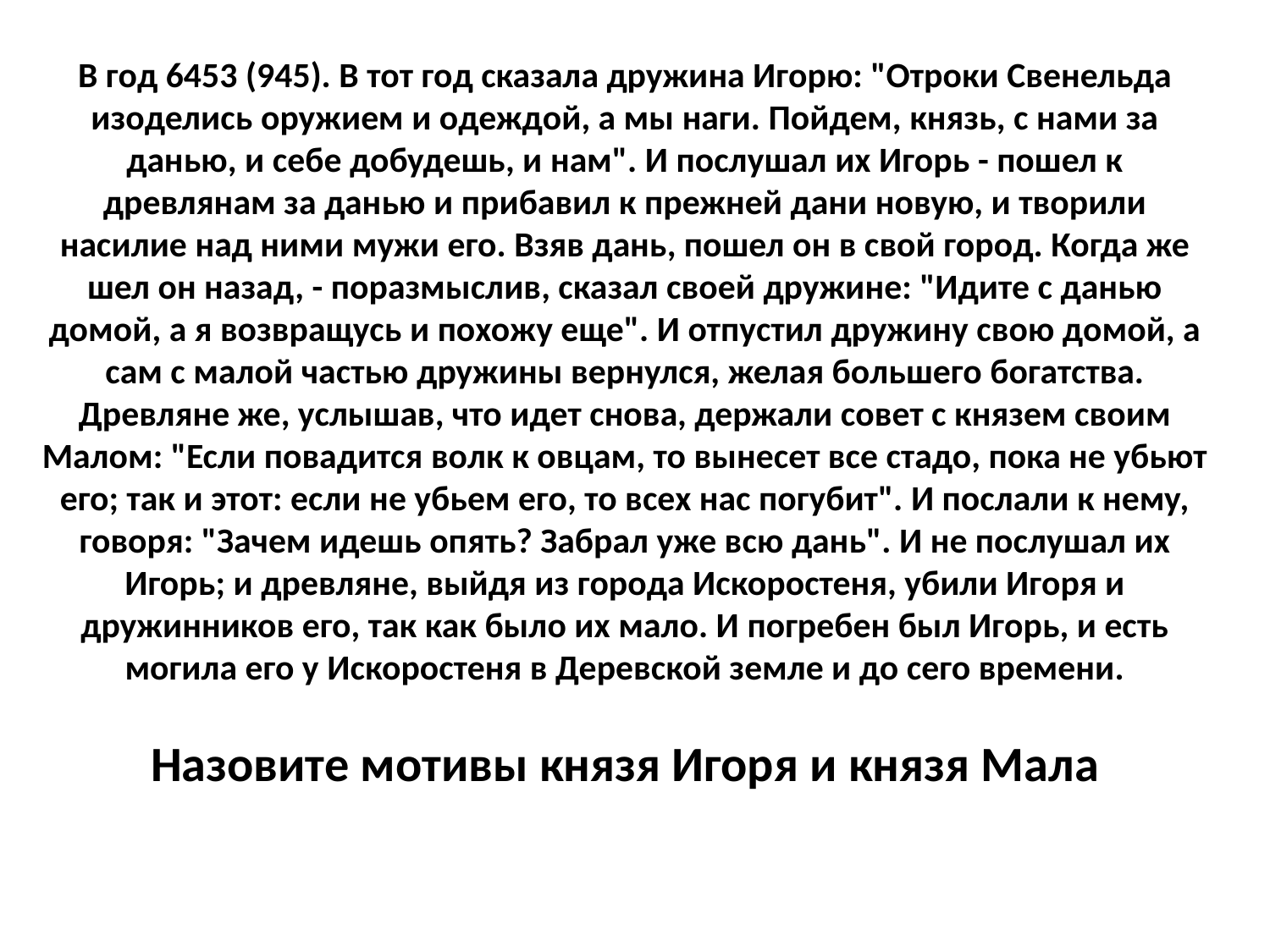

В год 6453 (945). В тот год сказала дружина Игорю: "Отроки Свенельда изоделись оружием и одеждой, а мы наги. Пойдем, князь, с нами за данью, и себе добудешь, и нам". И послушал их Игорь - пошел к древлянам за данью и прибавил к прежней дани новую, и творили насилие над ними мужи его. Взяв дань, пошел он в свой город. Когда же шел он назад, - поразмыслив, сказал своей дружине: "Идите с данью домой, а я возвращусь и похожу еще". И отпустил дружину свою домой, а сам с малой частью дружины вернулся, желая большего богатства. Древляне же, услышав, что идет снова, держали совет с князем своим Малом: "Если повадится волк к овцам, то вынесет все стадо, пока не убьют его; так и этот: если не убьем его, то всех нас погубит". И послали к нему, говоря: "Зачем идешь опять? Забрал уже всю дань". И не послушал их Игорь; и древляне, выйдя из города Искоростеня, убили Игоря и дружинников его, так как было их мало. И погребен был Игорь, и есть могила его у Искоростеня в Деревской земле и до сего времени.
Назовите мотивы князя Игоря и князя Мала